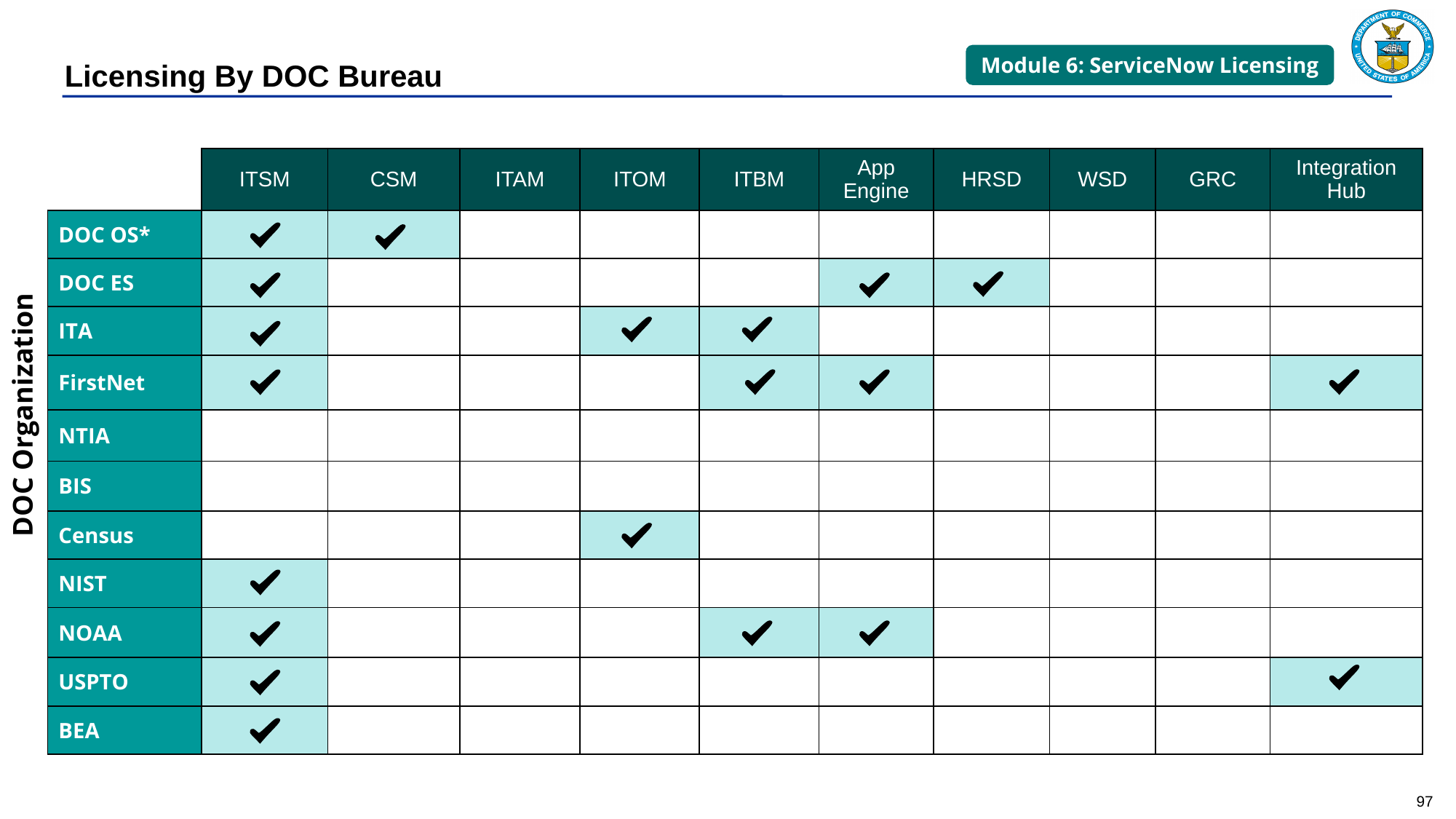

Module 6: ServiceNow Licensing
Licensing By DOC Bureau
|  | ITSM | CSM | ITAM | ITOM | ITBM | App Engine | HRSD | WSD | GRC | Integration Hub |
| --- | --- | --- | --- | --- | --- | --- | --- | --- | --- | --- |
| DOC OS\* |  |  |  |  |  |  |  |  |  |  |
| DOC ES |  |  |  |  |  |  |  |  |  |  |
| ITA |  |  |  |  |  |  |  |  |  |  |
| FirstNet |  |  |  |  |  |  |  |  |  |  |
| NTIA |  |  |  |  |  |  |  |  |  |  |
| BIS |  |  |  |  |  |  |  |  |  |  |
| Census |  |  |  |  |  |  |  |  |  |  |
| NIST |  |  |  |  |  |  |  |  |  |  |
| NOAA |  |  |  |  |  |  |  |  |  |  |
| USPTO |  |  |  |  |  |  |  |  |  |  |
| BEA |  |  |  |  |  |  |  |  |  |  |

DOC Organization